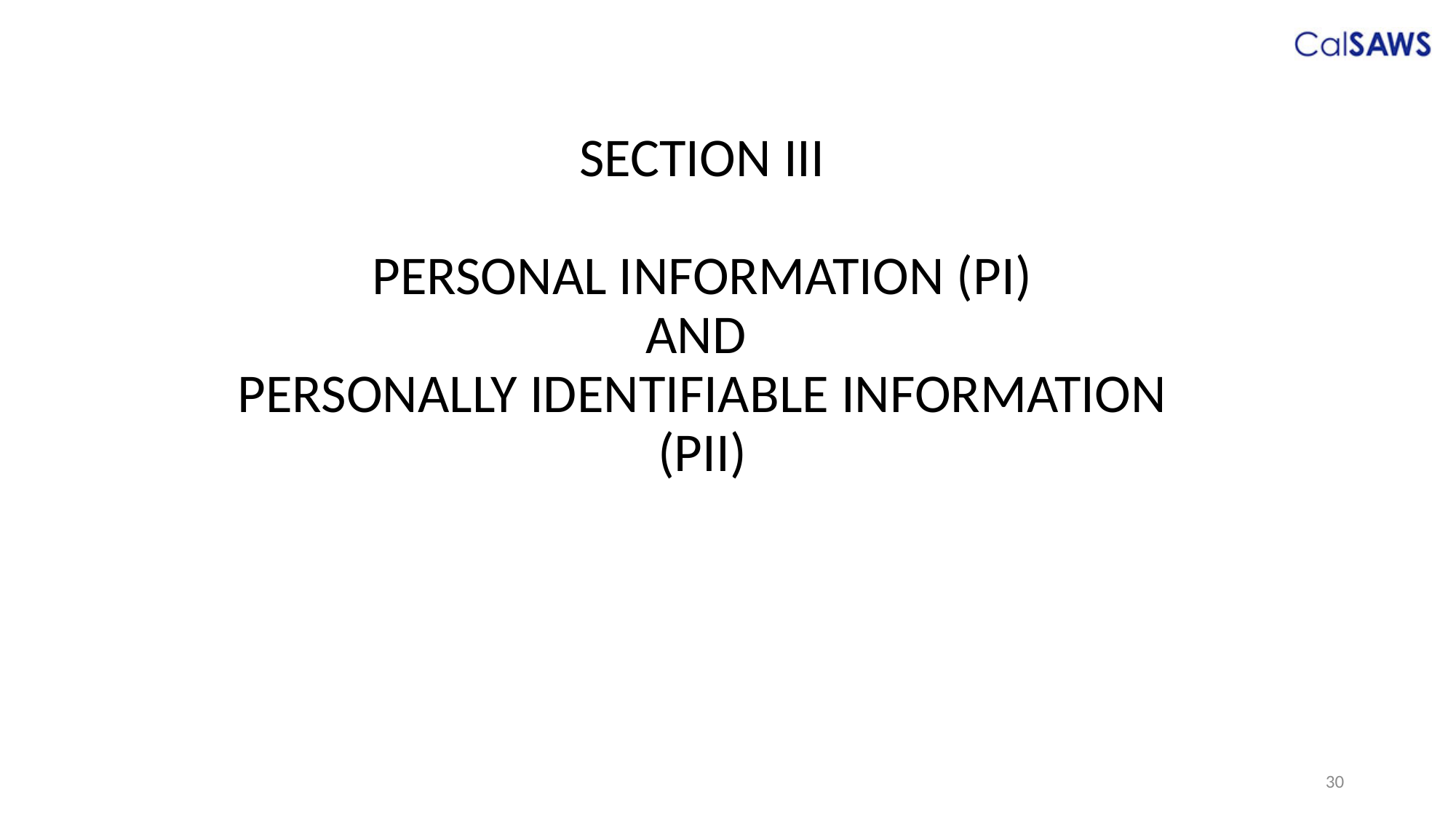

# SECTION III PERSONAL INFORMATION (PI) AND PERSONALLY IDENTIFIABLE INFORMATION (PII)
30